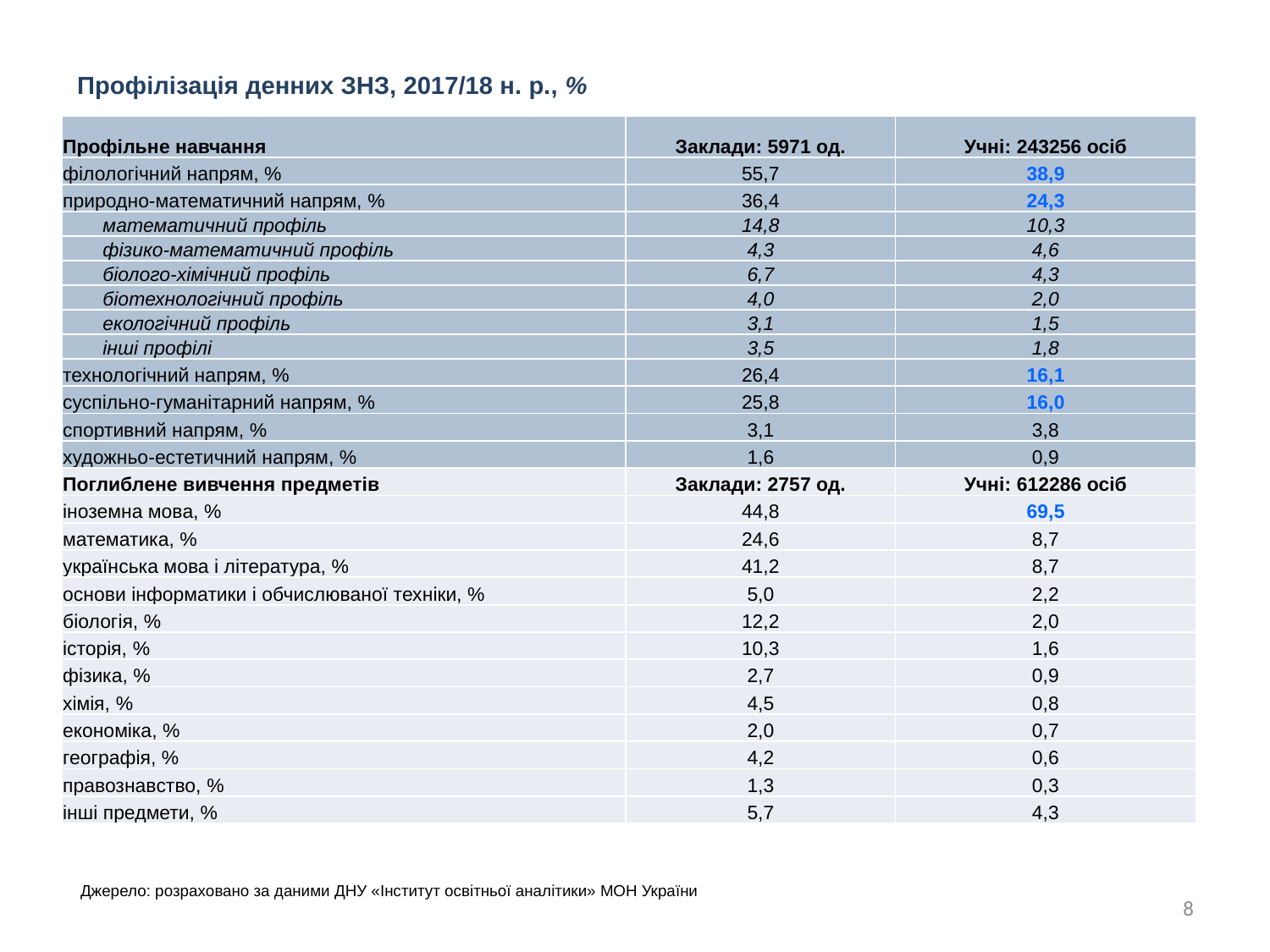

Профілізація денних ЗНЗ, 2017/18 н. р., %
| Профільне навчання | Заклади: 5971 од. | Учні: 243256 осіб |
| --- | --- | --- |
| філологічний напрям, % | 55,7 | 38,9 |
| природно-математичний напрям, % | 36,4 | 24,3 |
| математичний профіль | 14,8 | 10,3 |
| фізико-математичний профіль | 4,3 | 4,6 |
| біолого-хімічний профіль | 6,7 | 4,3 |
| біотехнологічний профіль | 4,0 | 2,0 |
| екологічний профіль | 3,1 | 1,5 |
| інші профілі | 3,5 | 1,8 |
| технологічний напрям, % | 26,4 | 16,1 |
| суспільно-гуманітарний напрям, % | 25,8 | 16,0 |
| спортивний напрям, % | 3,1 | 3,8 |
| художньо-естетичний напрям, % | 1,6 | 0,9 |
| Поглиблене вивчення предметів | Заклади: 2757 од. | Учні: 612286 осіб |
| іноземна мова, % | 44,8 | 69,5 |
| математика, % | 24,6 | 8,7 |
| українська мова і література, % | 41,2 | 8,7 |
| основи інформатики і обчислюваної техніки, % | 5,0 | 2,2 |
| біологія, % | 12,2 | 2,0 |
| історія, % | 10,3 | 1,6 |
| фізика, % | 2,7 | 0,9 |
| хімія, % | 4,5 | 0,8 |
| економіка, % | 2,0 | 0,7 |
| географія, % | 4,2 | 0,6 |
| правознавство, % | 1,3 | 0,3 |
| інші предмети, % | 5,7 | 4,3 |
Джерело: розраховано за даними ДНУ «Інститут освітньої аналітики» МОН України
8